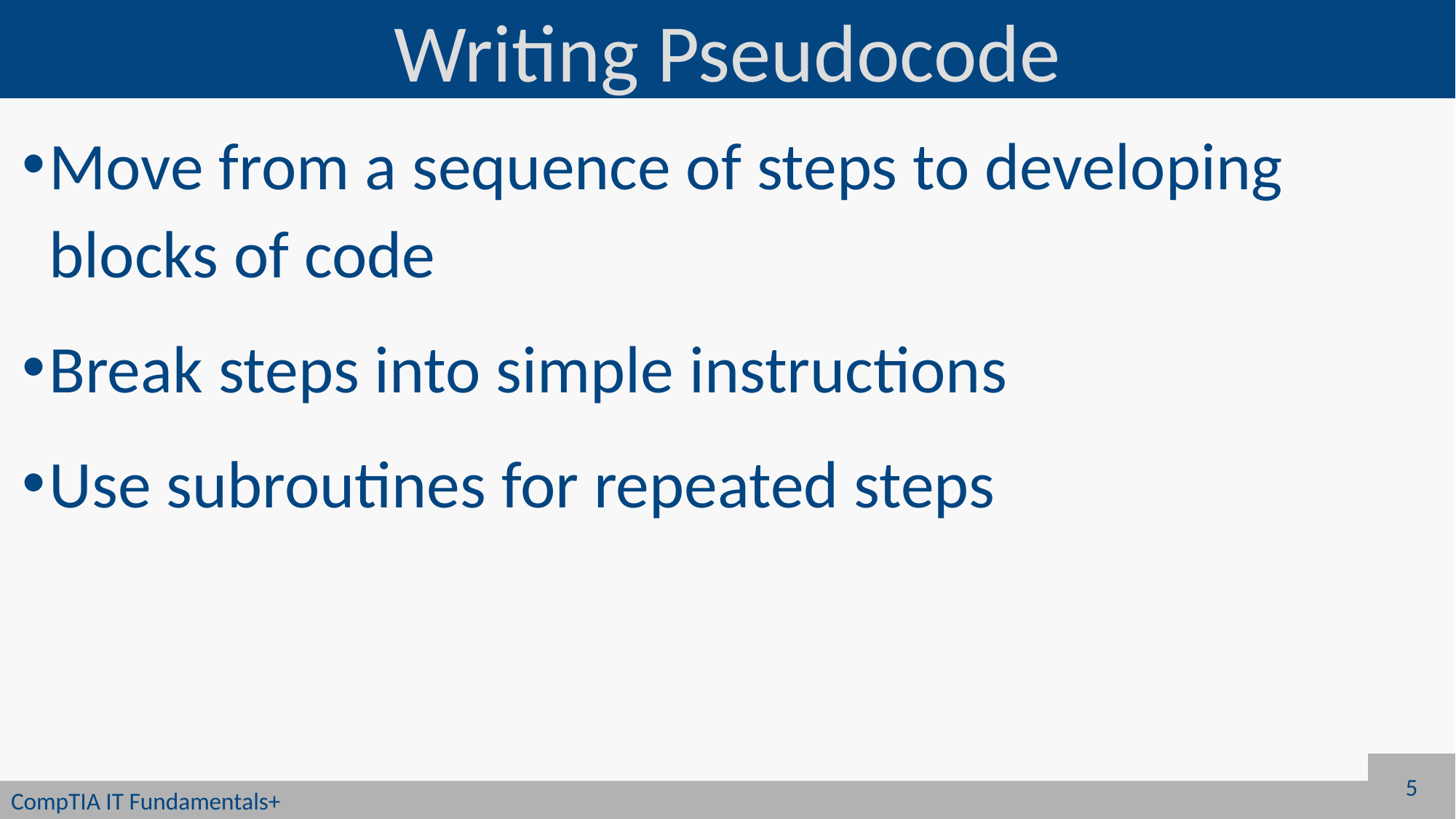

# Writing Pseudocode
Move from a sequence of steps to developing blocks of code
Break steps into simple instructions
Use subroutines for repeated steps
5
CompTIA IT Fundamentals+